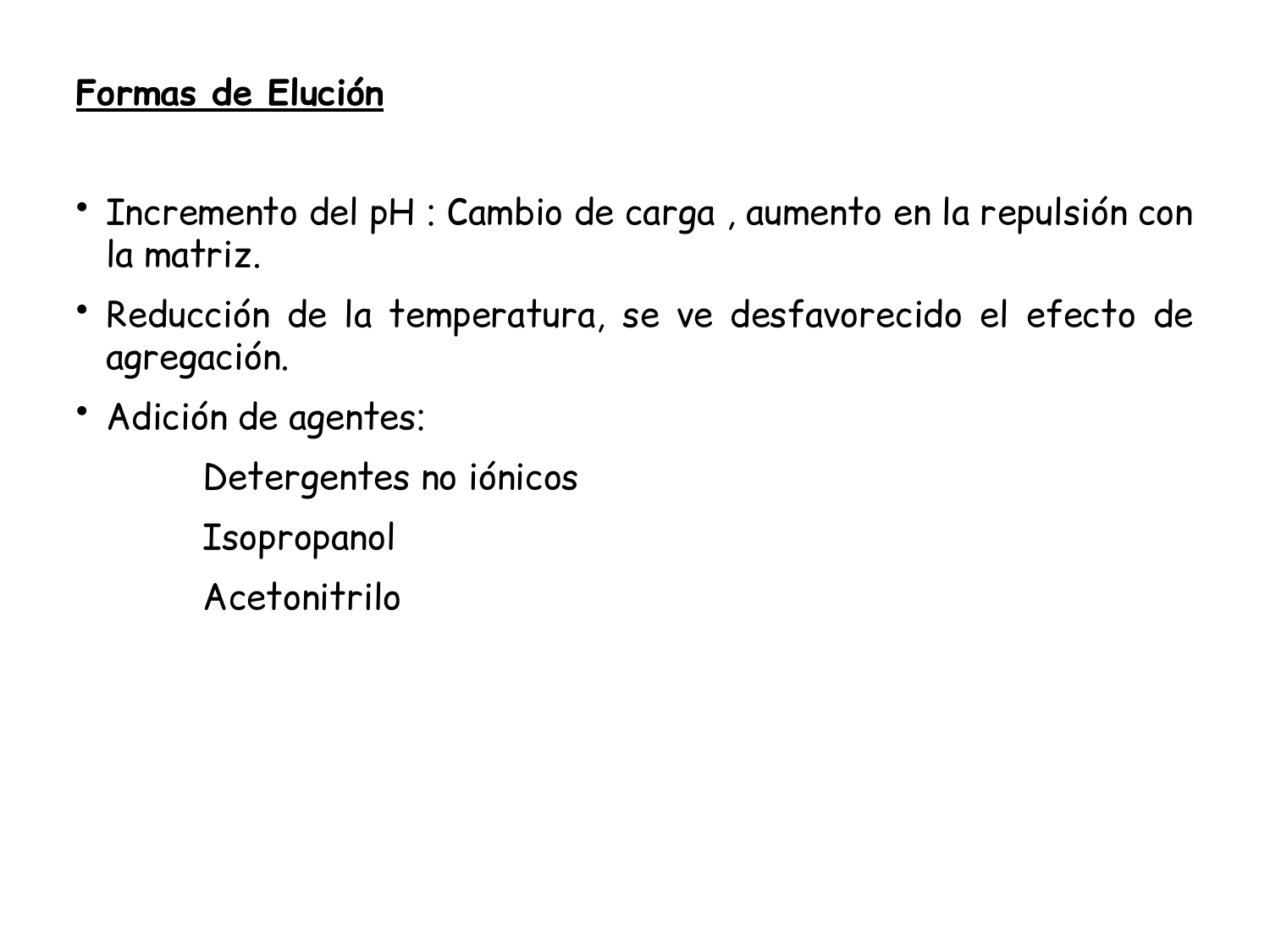

Formas de Elución

Incremento del pH : Cambio de carga , aumento en la repulsión con la matriz.
Reducción de la temperatura, se ve desfavorecido el efecto de agregación.
Adición de agentes:
	Detergentes no iónicos
	Isopropanol
	Acetonitrilo